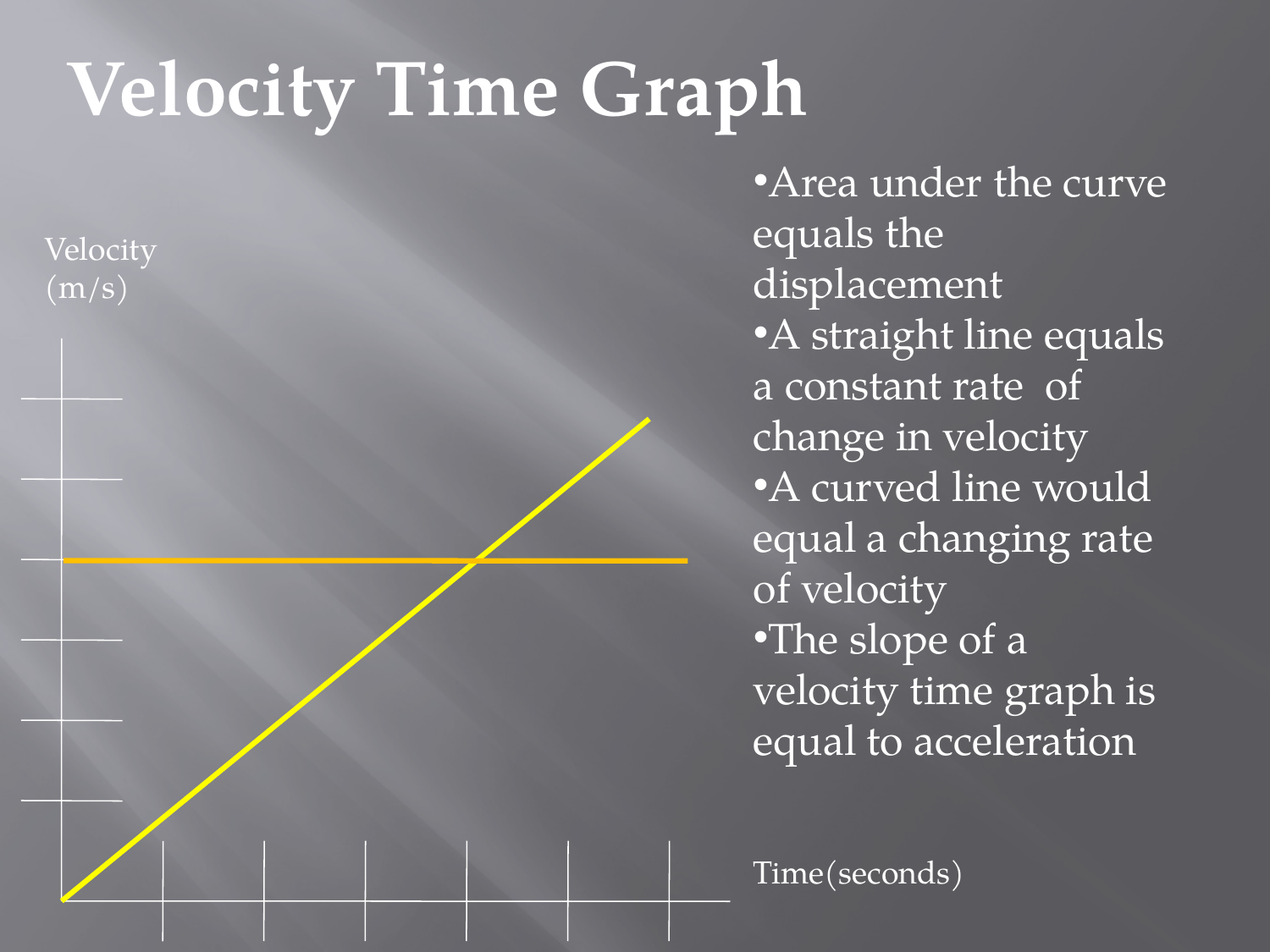

Velocity Time Graph
Area under the curve equals the displacement
A straight line equals a constant rate  of change in velocity
A curved line would equal a changing rate of velocity
The slope of a velocity time graph is  equal to acceleration

Velocity (m/s)
Time(seconds)